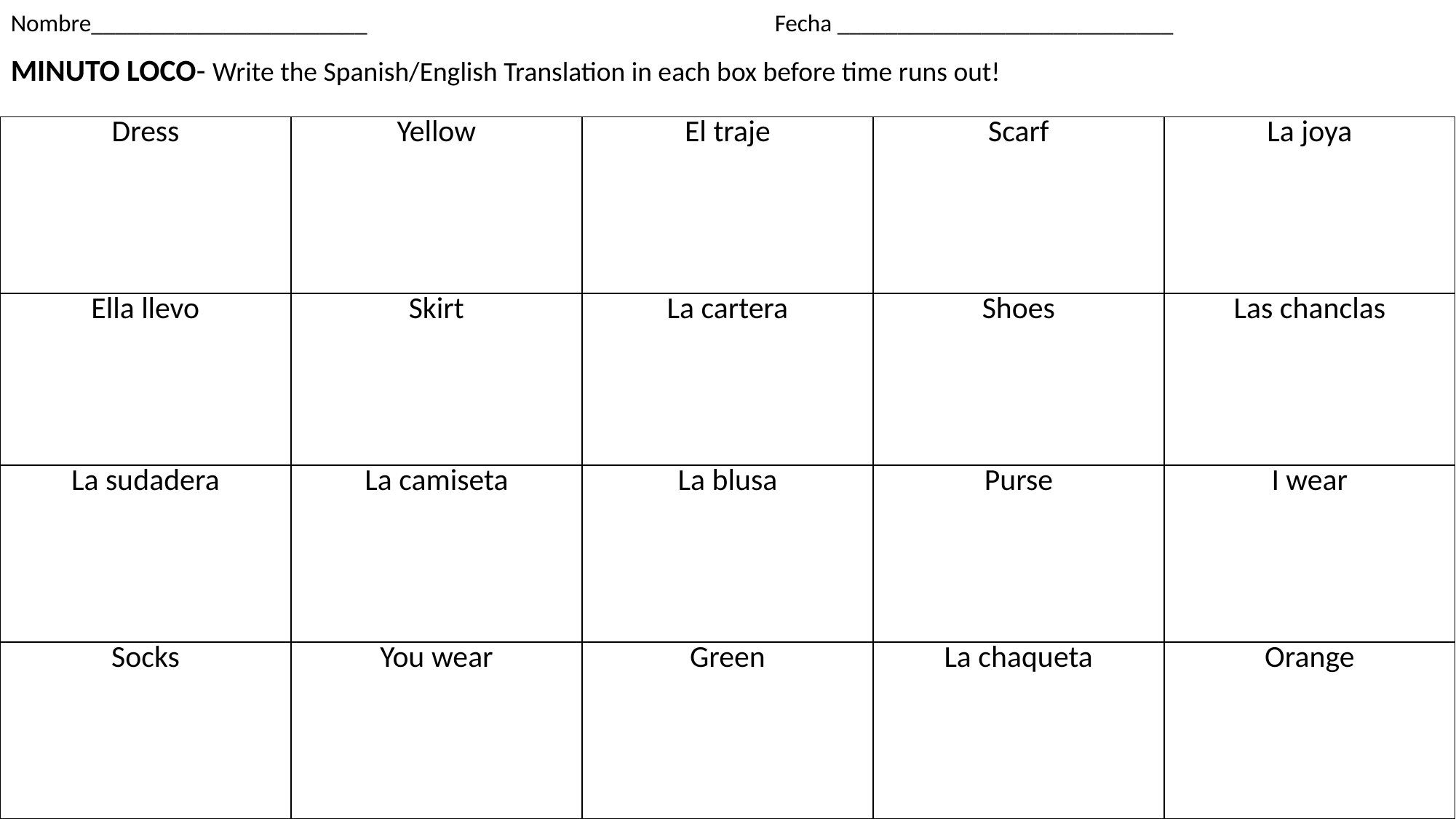

Nombre_______________________				Fecha ____________________________
MINUTO LOCO- Write the Spanish/English Translation in each box before time runs out!
| Dress | Yellow | El traje | Scarf | La joya |
| --- | --- | --- | --- | --- |
| Ella llevo | Skirt | La cartera | Shoes | Las chanclas |
| La sudadera | La camiseta | La blusa | Purse | I wear |
| Socks | You wear | Green | La chaqueta | Orange |